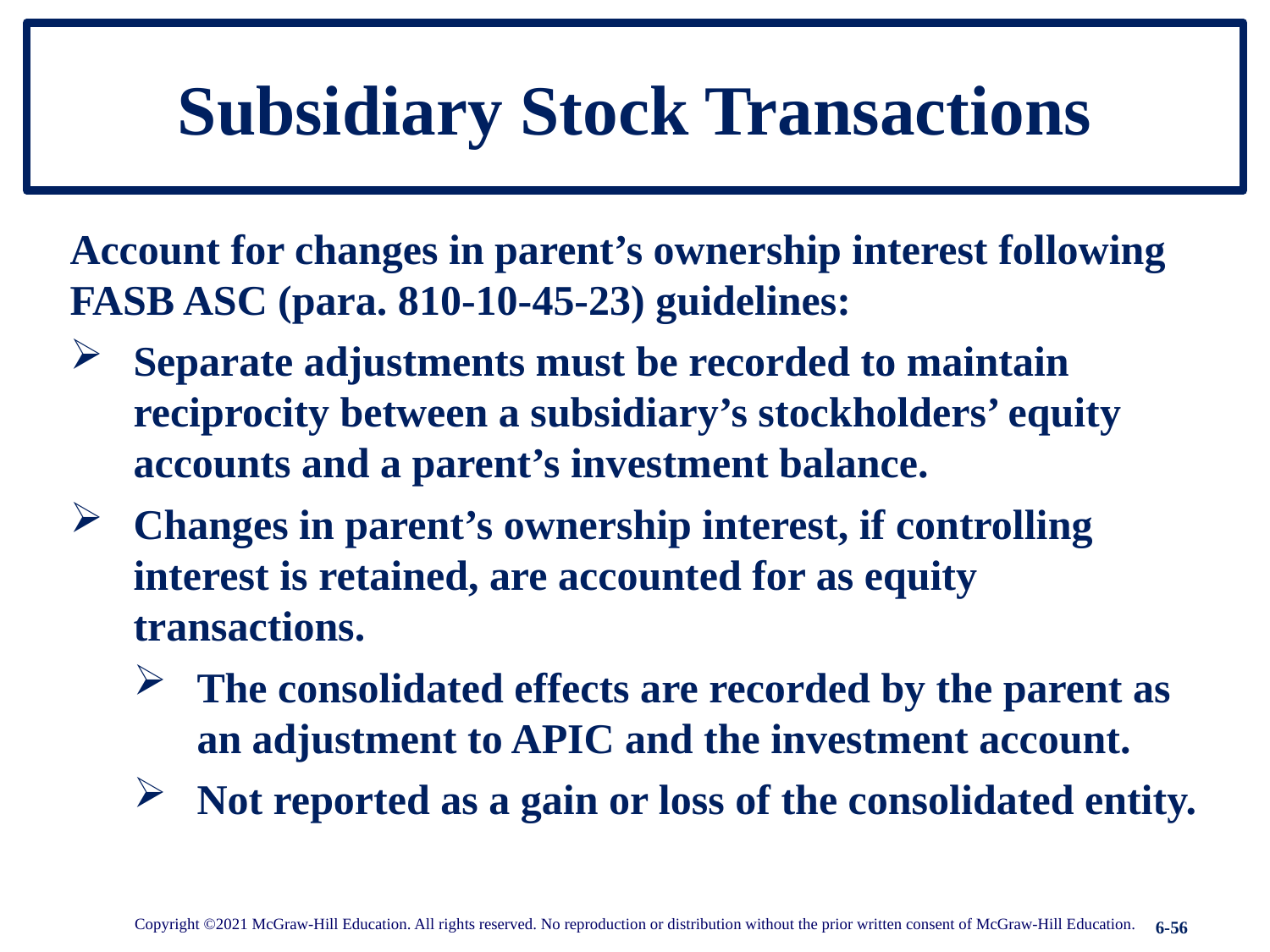

# Subsidiary Stock Transactions
Account for changes in parent’s ownership interest following FASB ASC (para. 810-10-45-23) guidelines:
Separate adjustments must be recorded to maintain reciprocity between a subsidiary’s stockholders’ equity accounts and a parent’s investment balance.
Changes in parent’s ownership interest, if controlling interest is retained, are accounted for as equity transactions.
The consolidated effects are recorded by the parent as an adjustment to APIC and the investment account.
Not reported as a gain or loss of the consolidated entity.
Copyright ©2021 McGraw-Hill Education. All rights reserved. No reproduction or distribution without the prior written consent of McGraw-Hill Education.
6-56